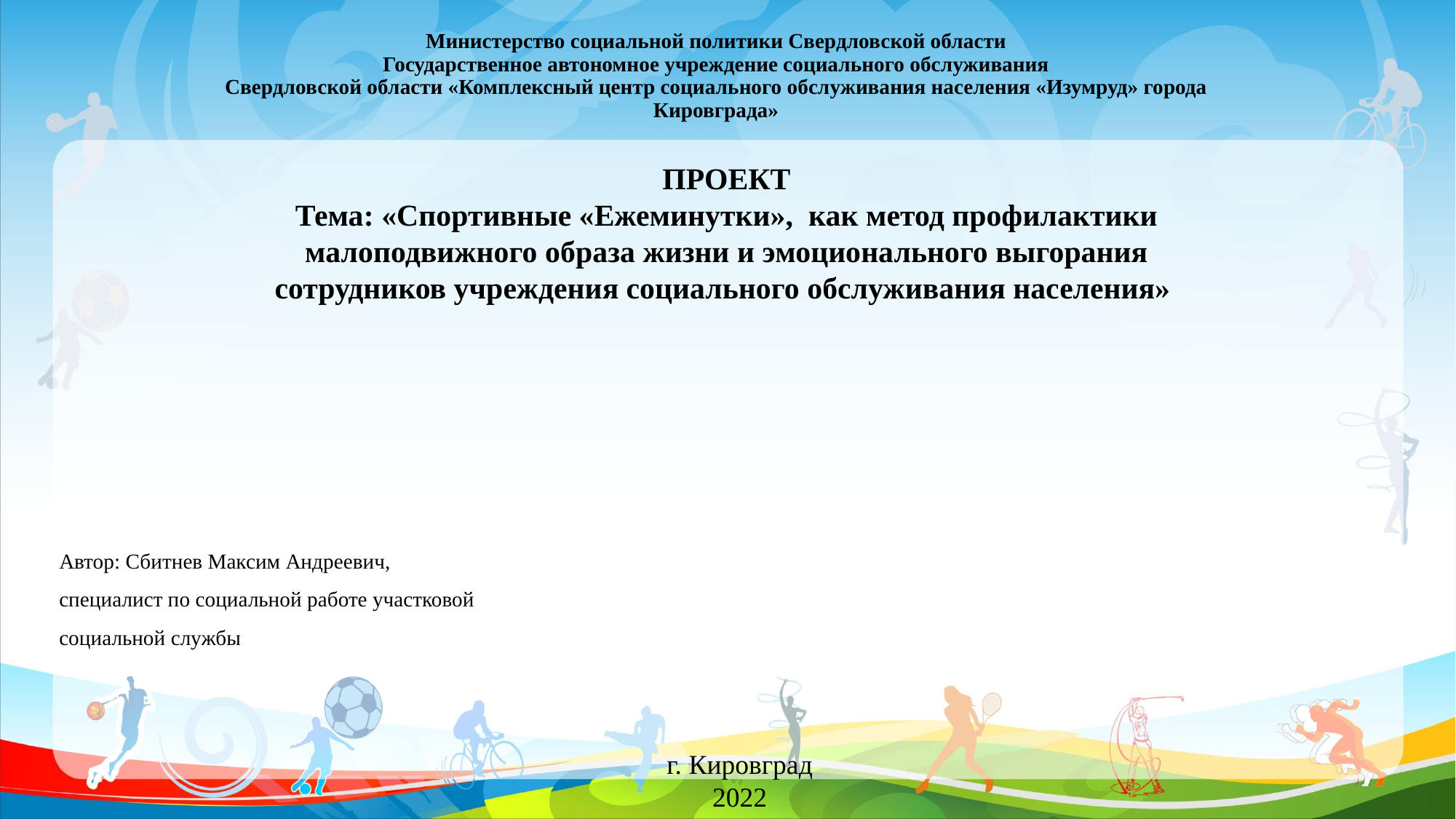

Министерство социальной политики Свердловской области
Государственное автономное учреждение социального обслуживания
Свердловской области «Комплексный центр социального обслуживания населения «Изумруд» города Кировграда»
ПРОЕКТ
Тема: «Спортивные «Ежеминутки»,  как метод профилактики малоподвижного образа жизни и эмоционального выгорания сотрудников учреждения социального обслуживания населения»
Автор: Сбитнев Максим Андреевич,
специалист по социальной работе участковой социальной службы

г. Кировград
2022